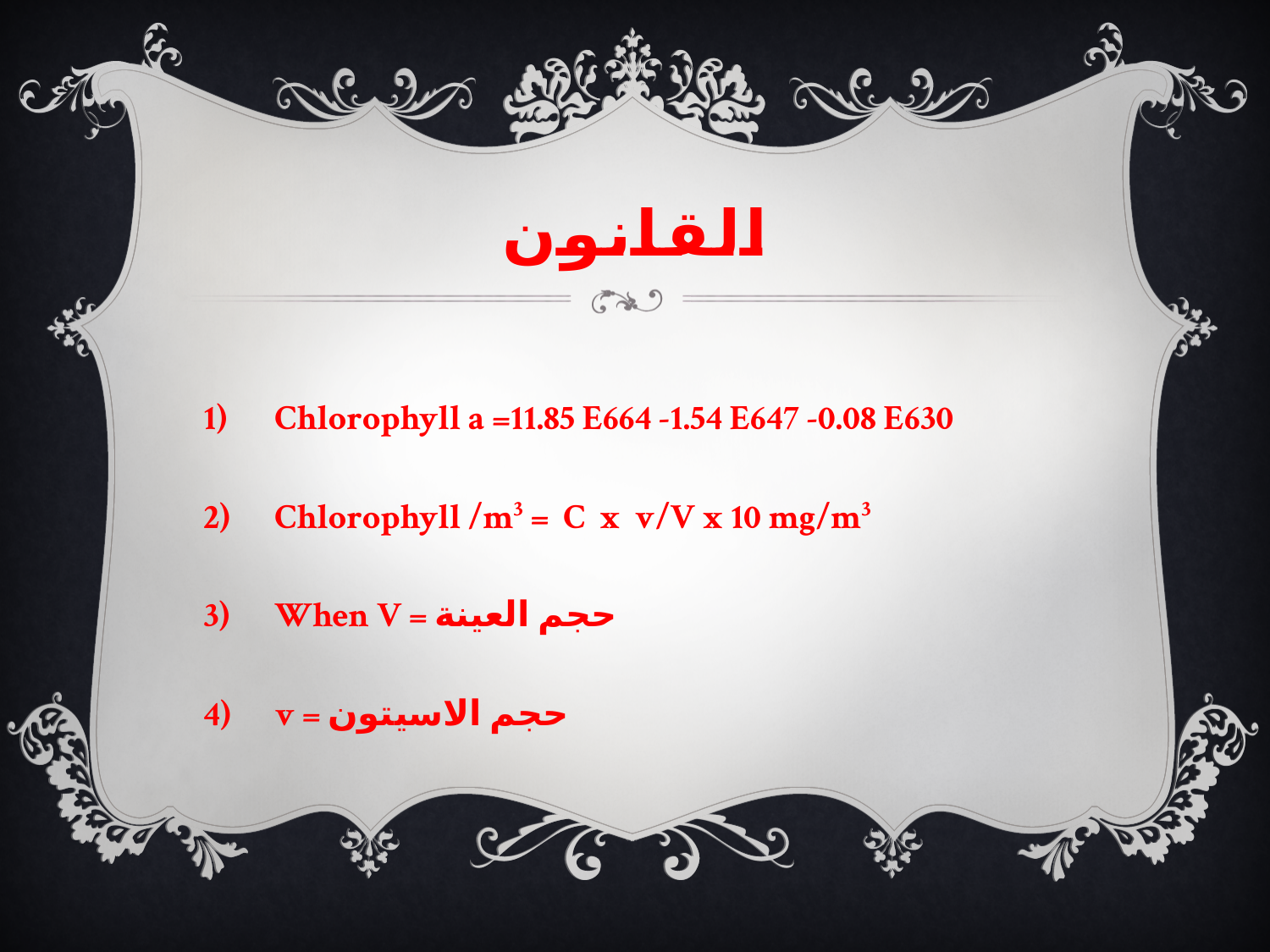

# القانون

Chlorophyll a =11.85 E664 -1.54 E647 -0.08 E630

Chlorophyll /m³ =  C  x  v/V x 10 mg/m³

When V = حجم العينة

v = حجم الاسيتون